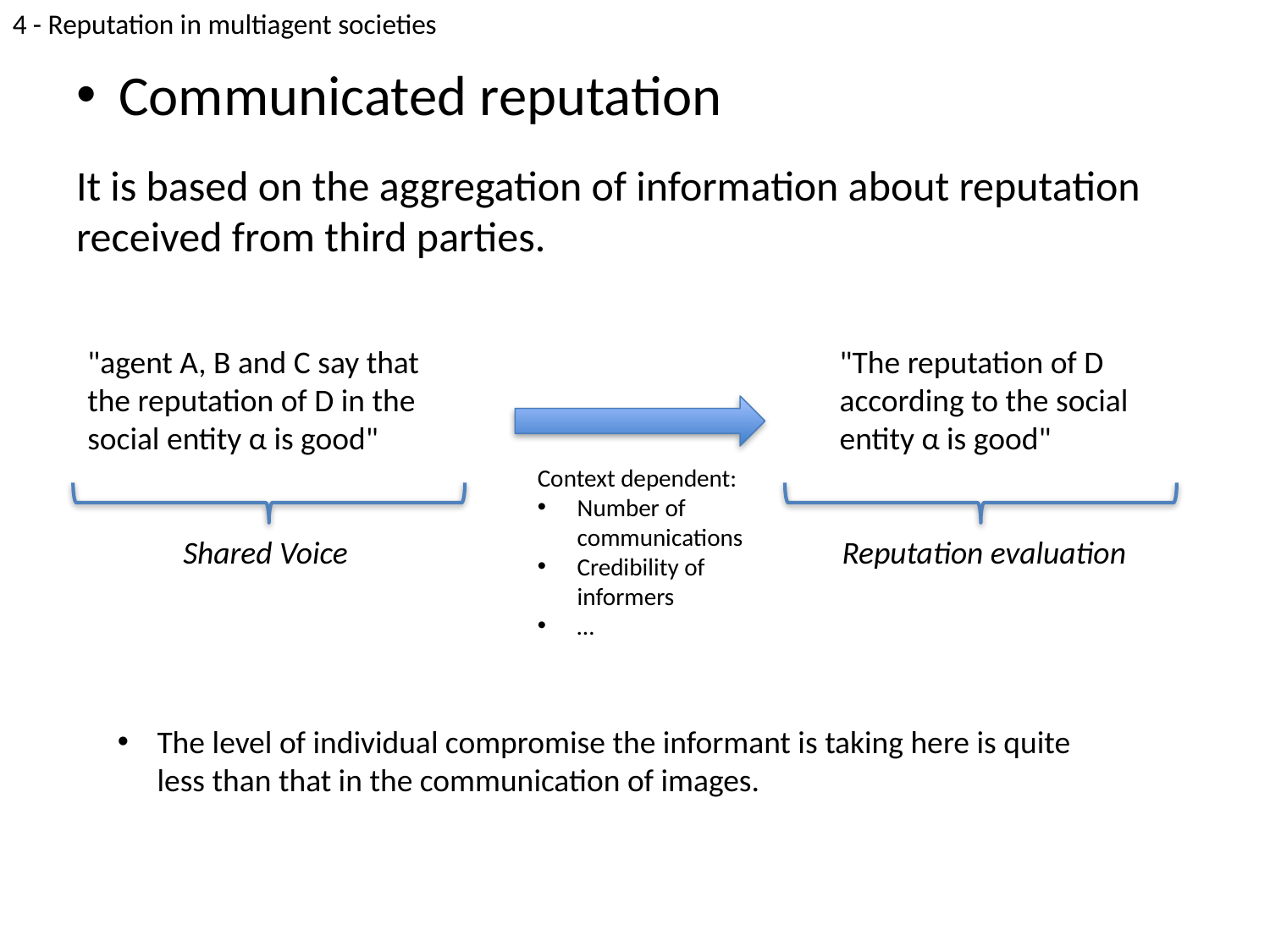

4 - Reputation in multiagent societies
# Communicated reputation
It is based on the aggregation of information about reputation received from third parties.

"agent A, B and C say that the reputation of D in the social entity α is good"

"The reputation of D according to the social entity α is good"

Context dependent:
Number of communications
Credibility of informers
…
Shared Voice
Reputation evaluation
The level of individual compromise the informant is taking here is quite less than that in the communication of images.